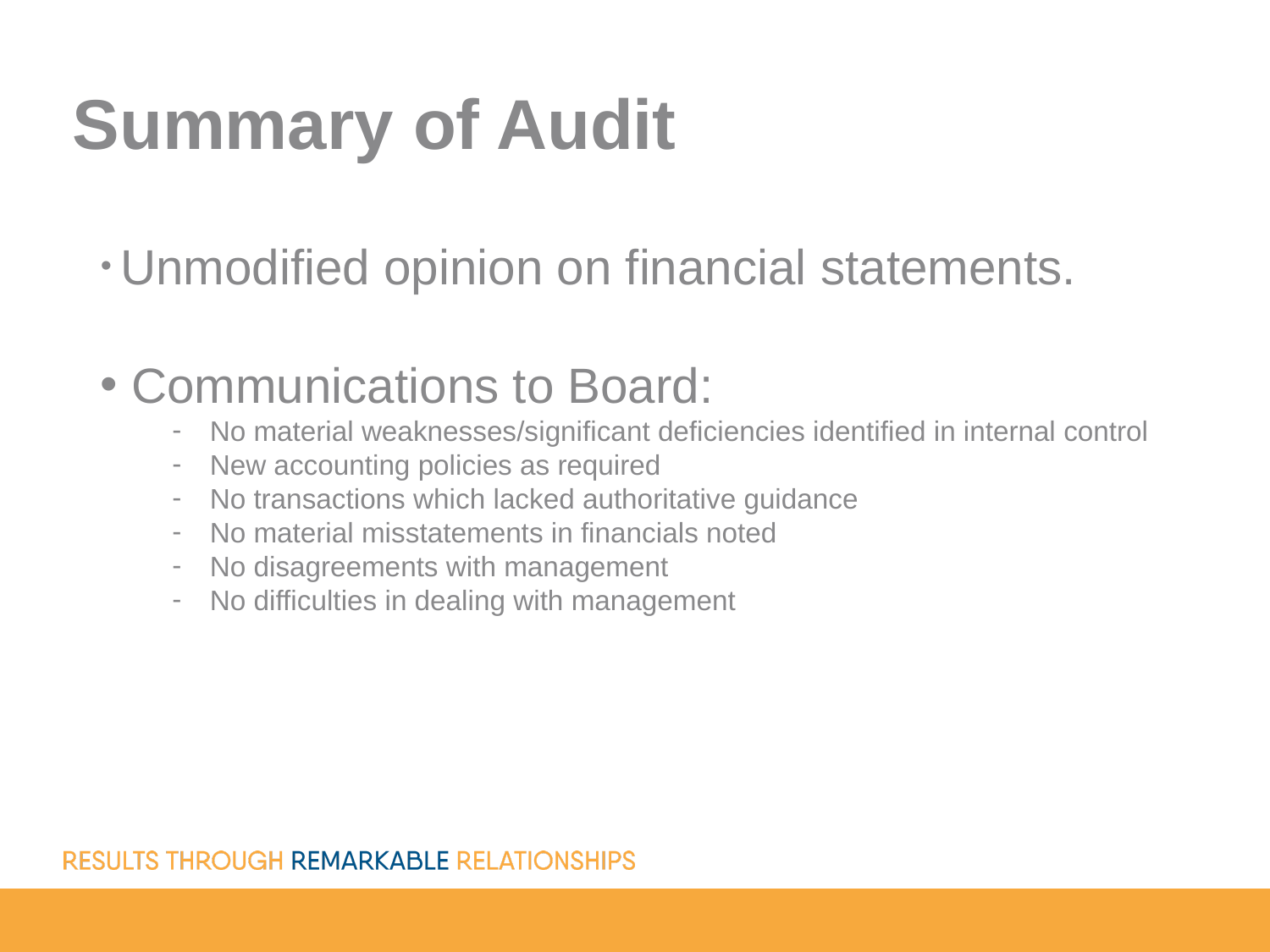

Summary of Audit
 Unmodified opinion on financial statements.

 Communications to Board:
 No material weaknesses/significant deficiencies identified in internal control
 New accounting policies as required
 No transactions which lacked authoritative guidance
 No material misstatements in financials noted
 No disagreements with management
 No difficulties in dealing with management